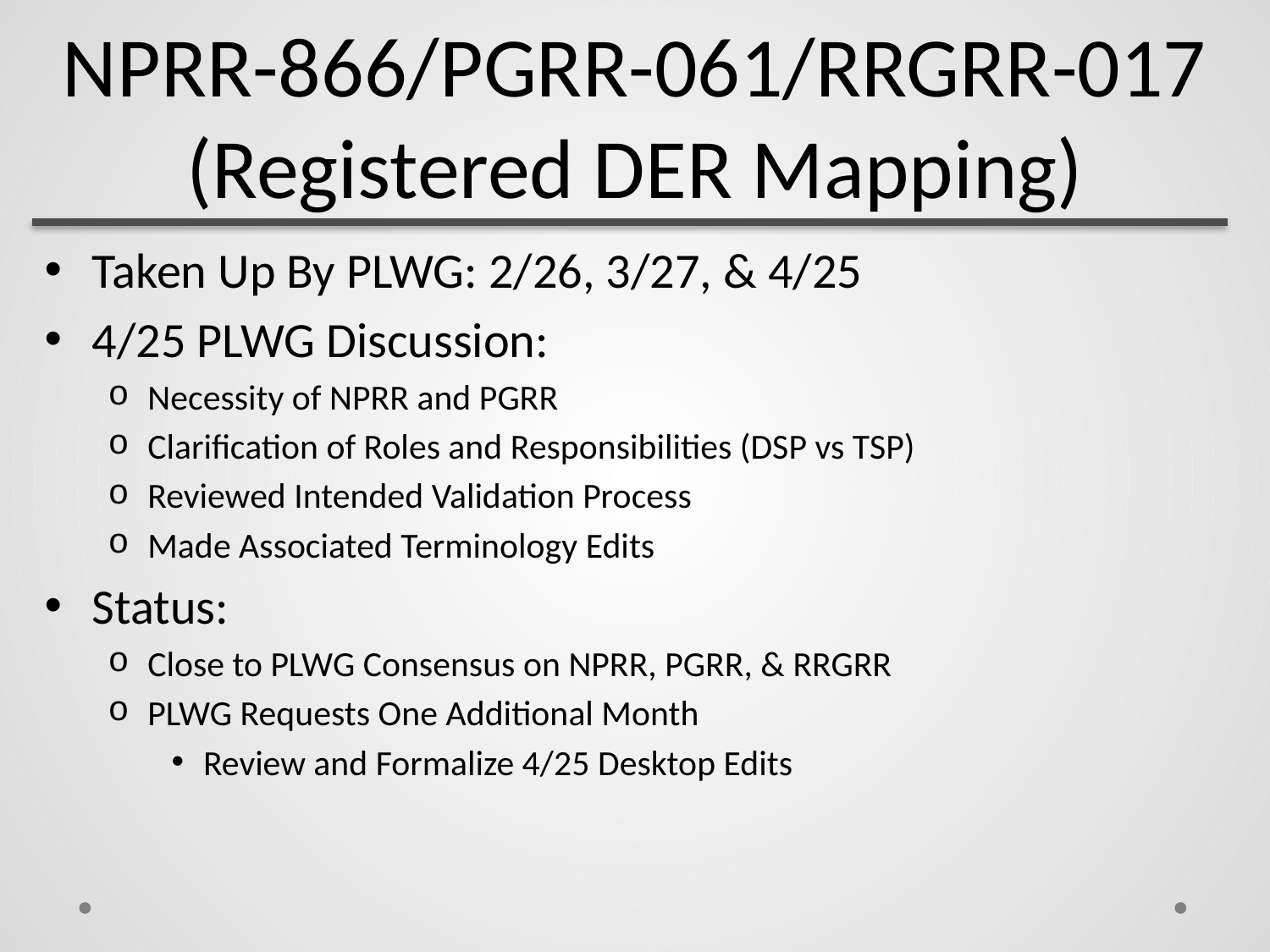

# NPRR-866/PGRR-061/RRGRR-017 (Registered DER Mapping)
Taken Up By PLWG: 2/26, 3/27, & 4/25
4/25 PLWG Discussion:
Necessity of NPRR and PGRR
Clarification of Roles and Responsibilities (DSP vs TSP)
Reviewed Intended Validation Process
Made Associated Terminology Edits
Status:
Close to PLWG Consensus on NPRR, PGRR, & RRGRR
PLWG Requests One Additional Month
Review and Formalize 4/25 Desktop Edits